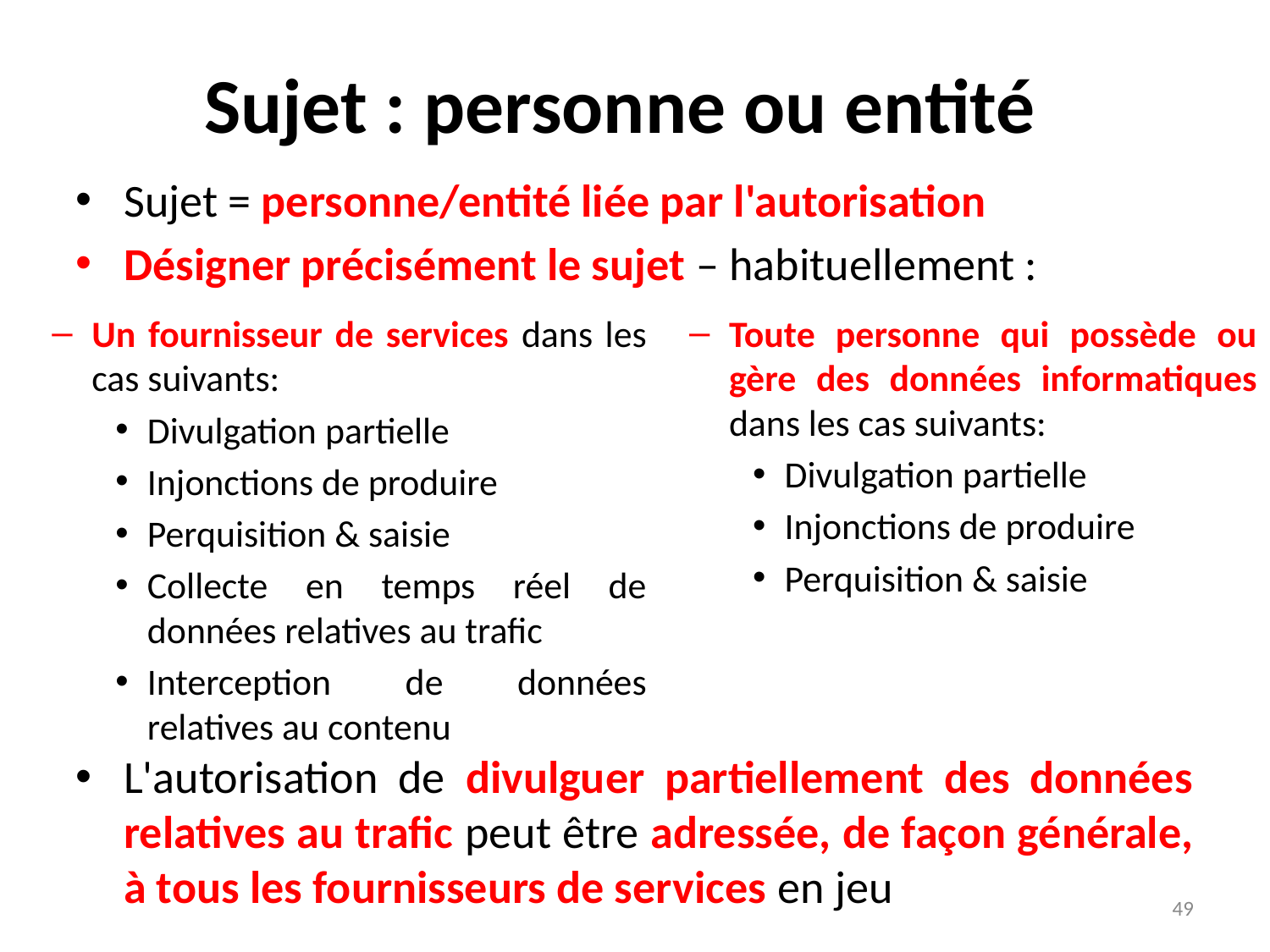

# Sujet : personne ou entité
Sujet = personne/entité liée par l'autorisation
Désigner précisément le sujet – habituellement :

L'autorisation de divulguer partiellement des données relatives au trafic peut être adressée, de façon générale, à tous les fournisseurs de services en jeu
Un fournisseur de services dans les cas suivants:
Divulgation partielle
Injonctions de produire
Perquisition & saisie
Collecte en temps réel de données relatives au trafic
Interception de données relatives au contenu
Toute personne qui possède ou gère des données informatiques dans les cas suivants:
Divulgation partielle
Injonctions de produire
Perquisition & saisie
49